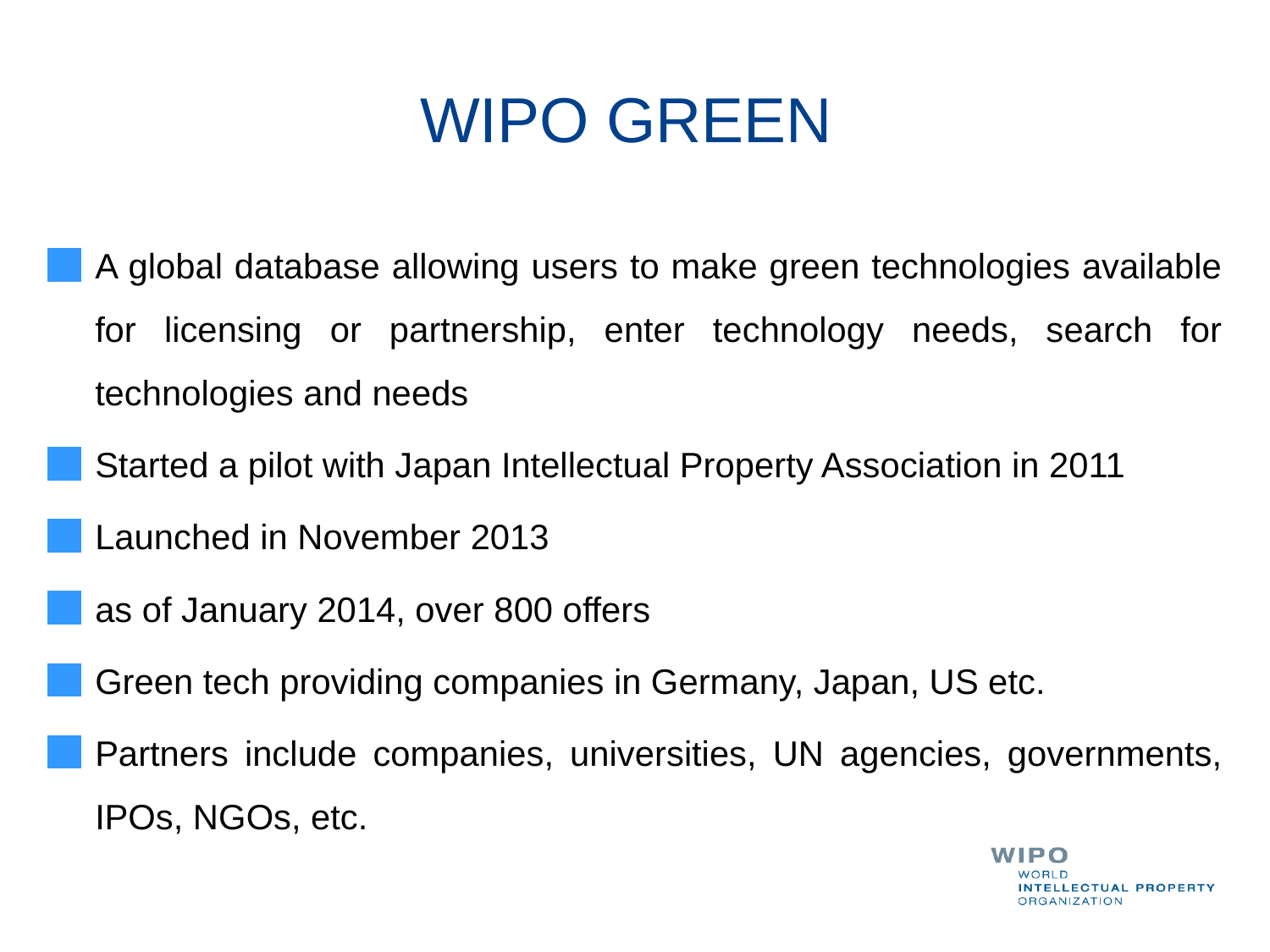

# WIPO GREEN
A global database allowing users to make green technologies available for licensing or partnership, enter technology needs, search for technologies and needs
Started a pilot with Japan Intellectual Property Association in 2011
Launched in November 2013
as of January 2014, over 800 offers
Green tech providing companies in Germany, Japan, US etc.
Partners include companies, universities, UN agencies, governments, IPOs, NGOs, etc.